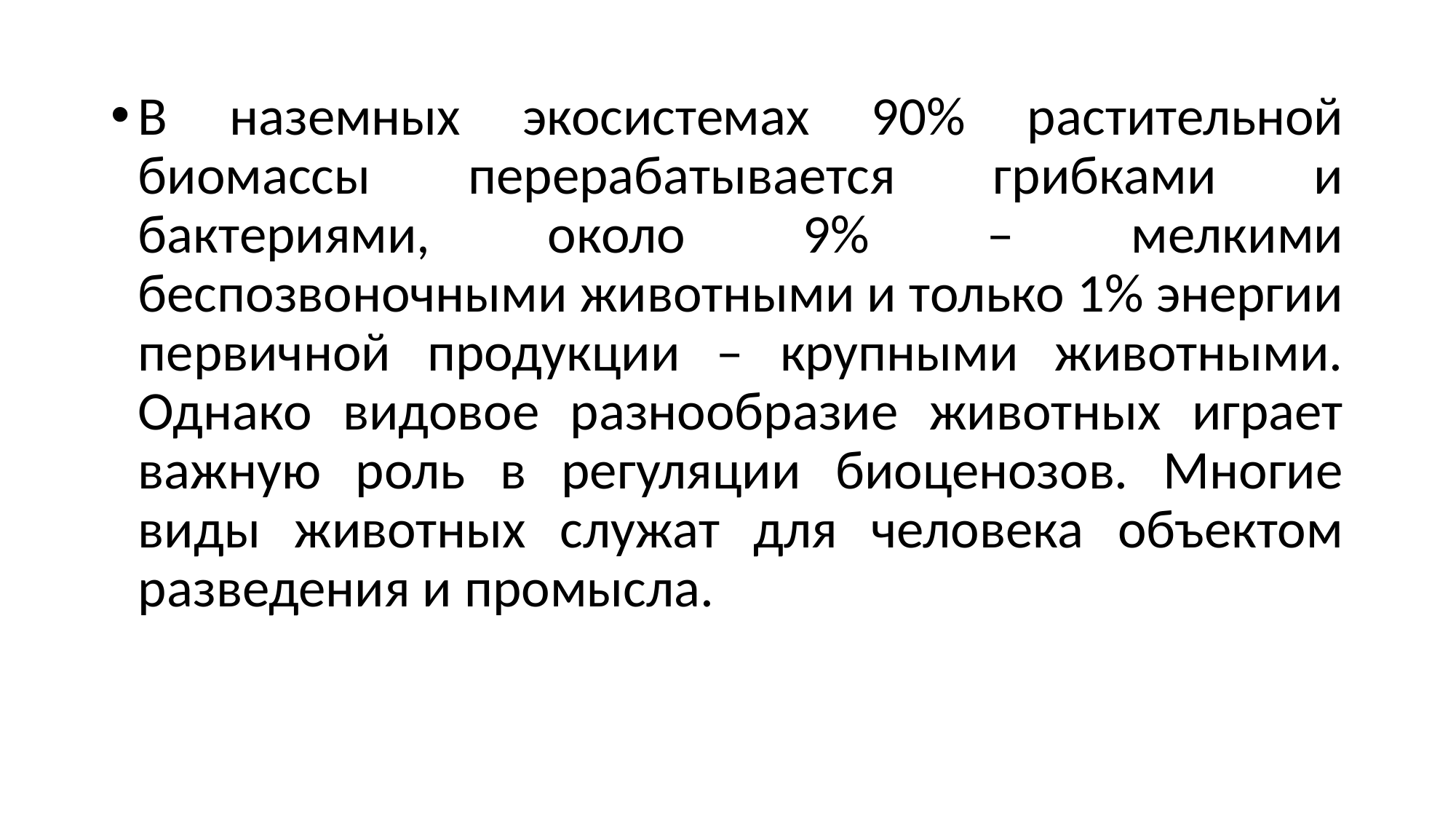

В наземных экосистемах 90% растительной биомассы перерабатывается грибками и бактериями, около 9% – мелкими беспозвоночными животными и только 1% энергии первичной продукции – крупными животными. Однако видовое разнообразие животных играет важную роль в регуляции биоценозов. Многие виды животных служат для человека объектом разведения и промысла.